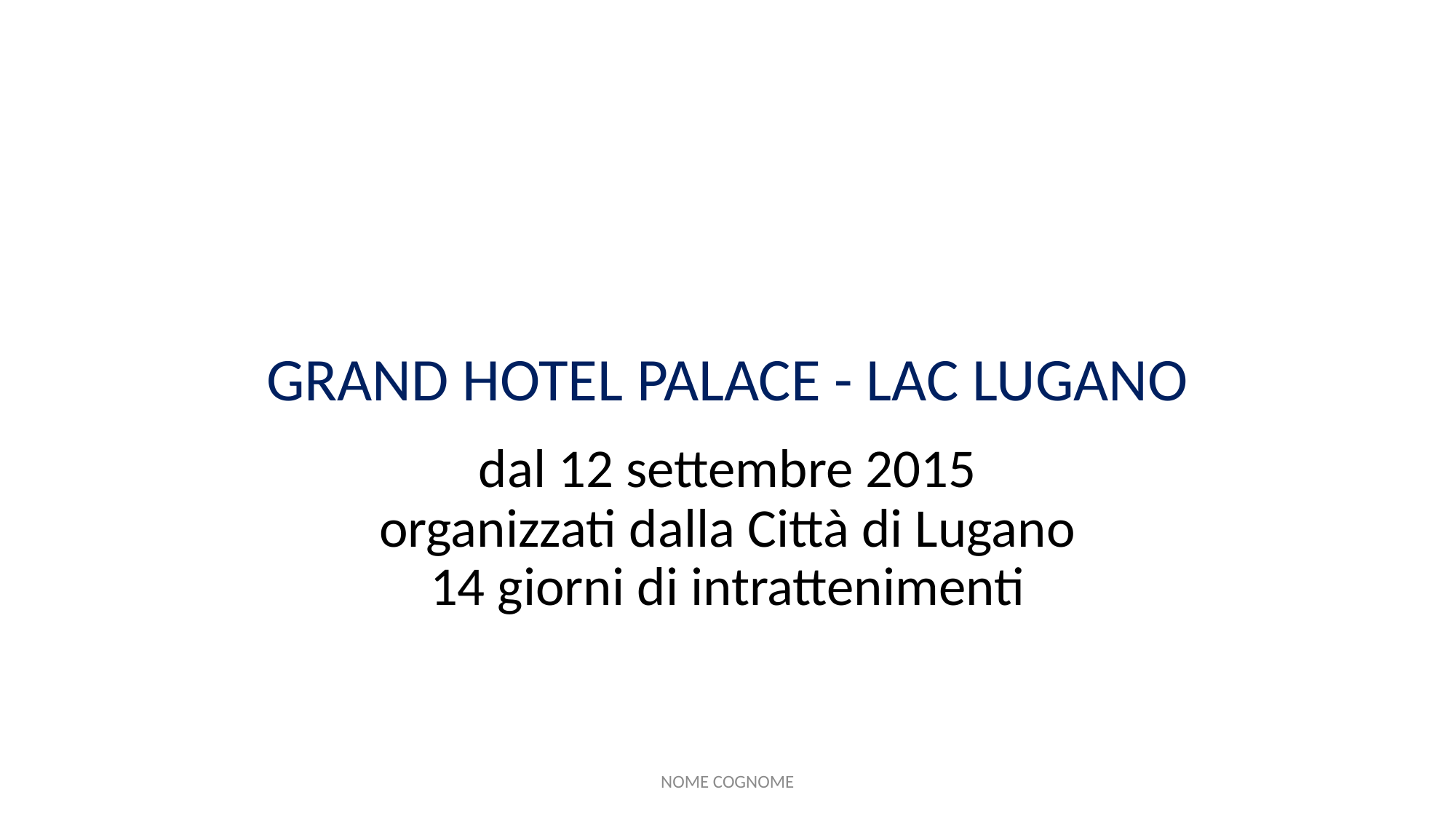

# GRAND HOTEL PALACE - LAC LUGANO
dal 12 settembre 2015
organizzati dalla Città di Lugano
14 giorni di intrattenimenti
NOME COGNOME